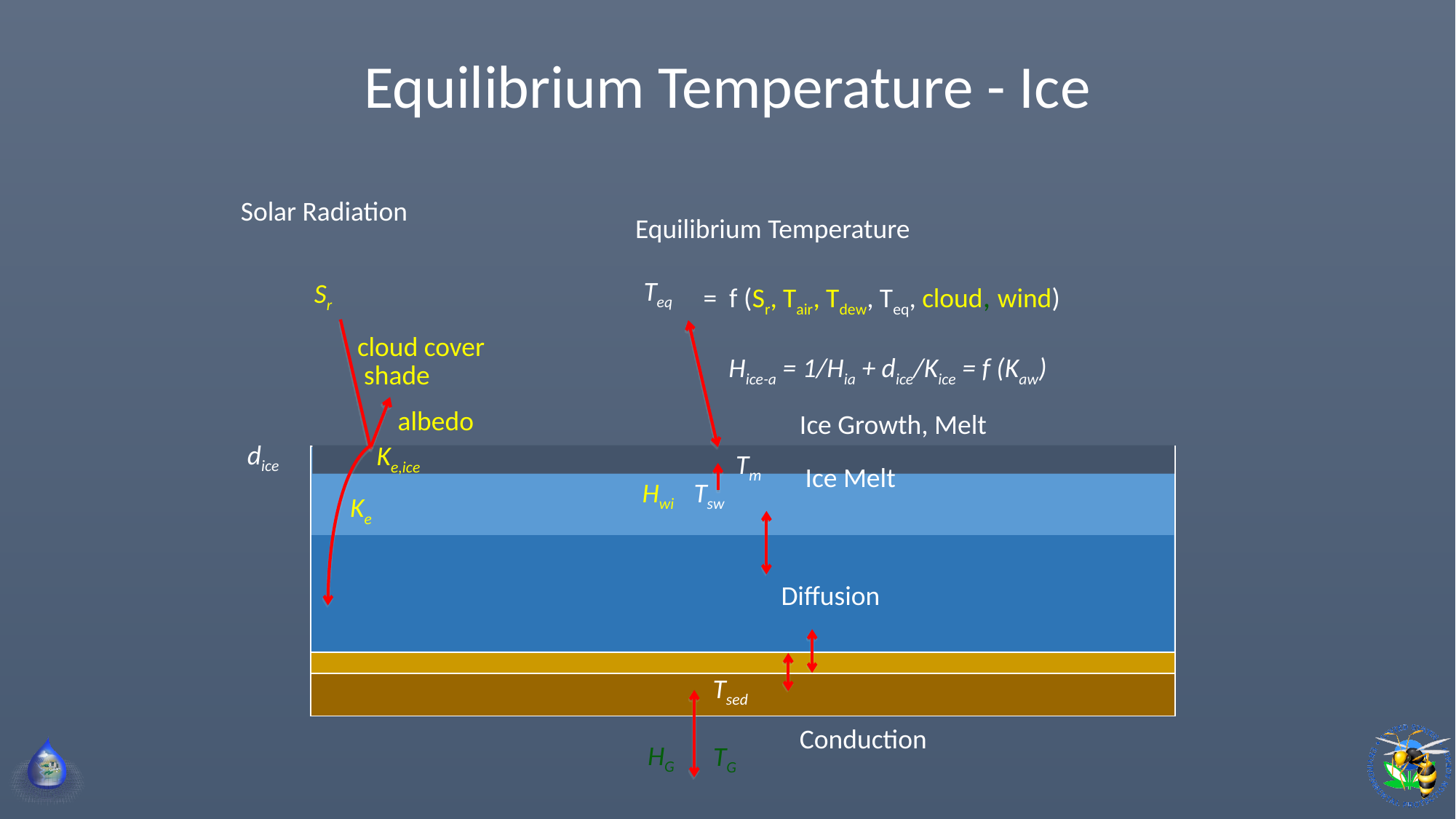

# Equilibrium Temperature - Ice
Solar Radiation
Equilibrium Temperature
Teq
 =  f (Sr, Tair, Tdew, Teq, cloud, wind)
Hice-a = 1/Hia + dice/Kice = f (Kaw)

Ice Growth, Melt
Ice Melt
Hwi
Tsw
Sr

cloud cover
shade
albedo
dice
Ke,ice
Tm

Ke
Diffusion
Tsed
Conduction
HG
TG